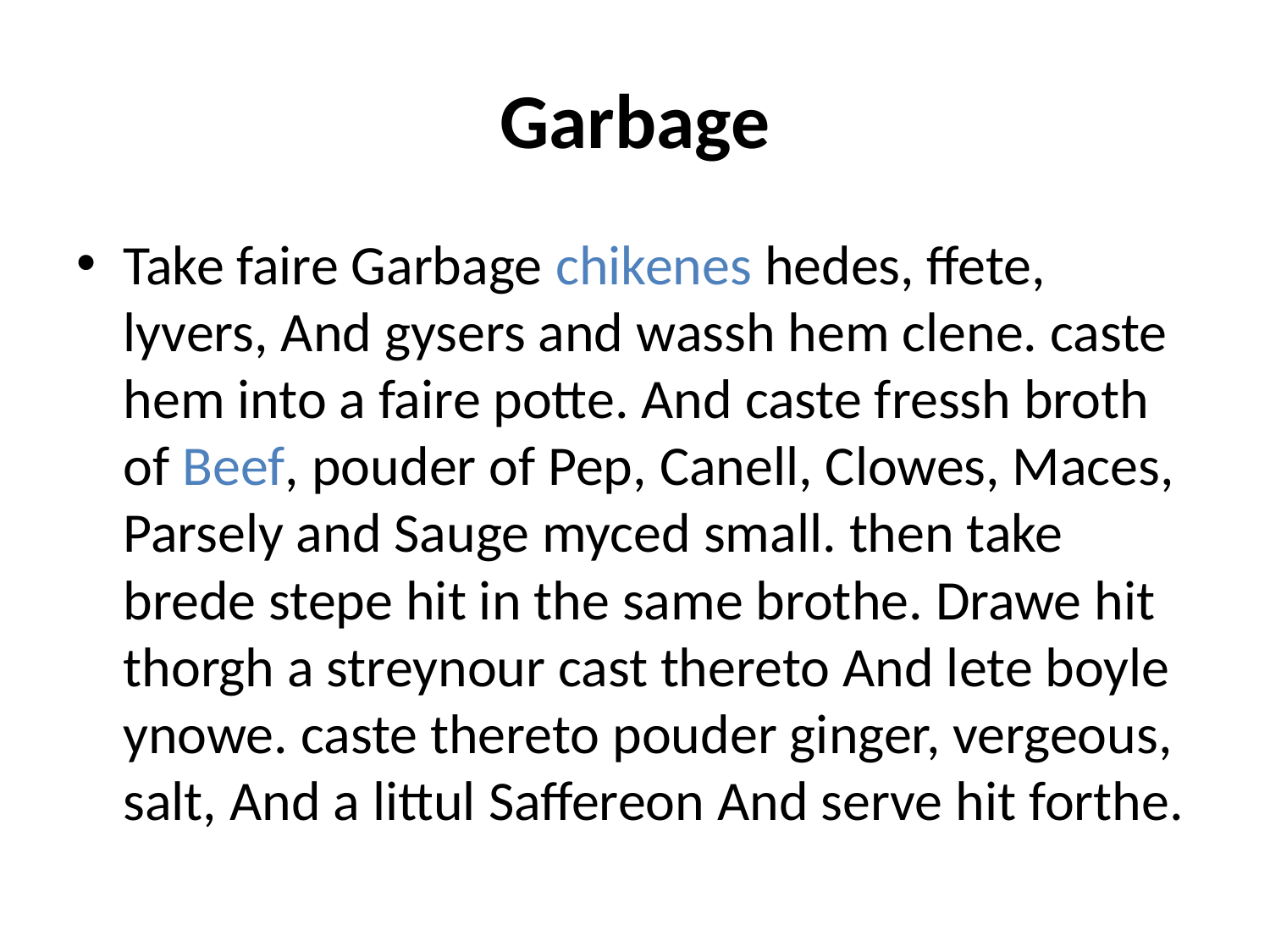

# Garbage
Take faire Garbage chikenes hedes, ffete, lyvers, And gysers and wassh hem clene. caste hem into a faire potte. And caste fressh broth of Beef, pouder of Pep, Canell, Clowes, Maces, Parsely and Sauge myced small. then take brede stepe hit in the same brothe. Drawe hit thorgh a streynour cast thereto And lete boyle ynowe. caste thereto pouder ginger, vergeous, salt, And a littul Saffereon And serve hit forthe.